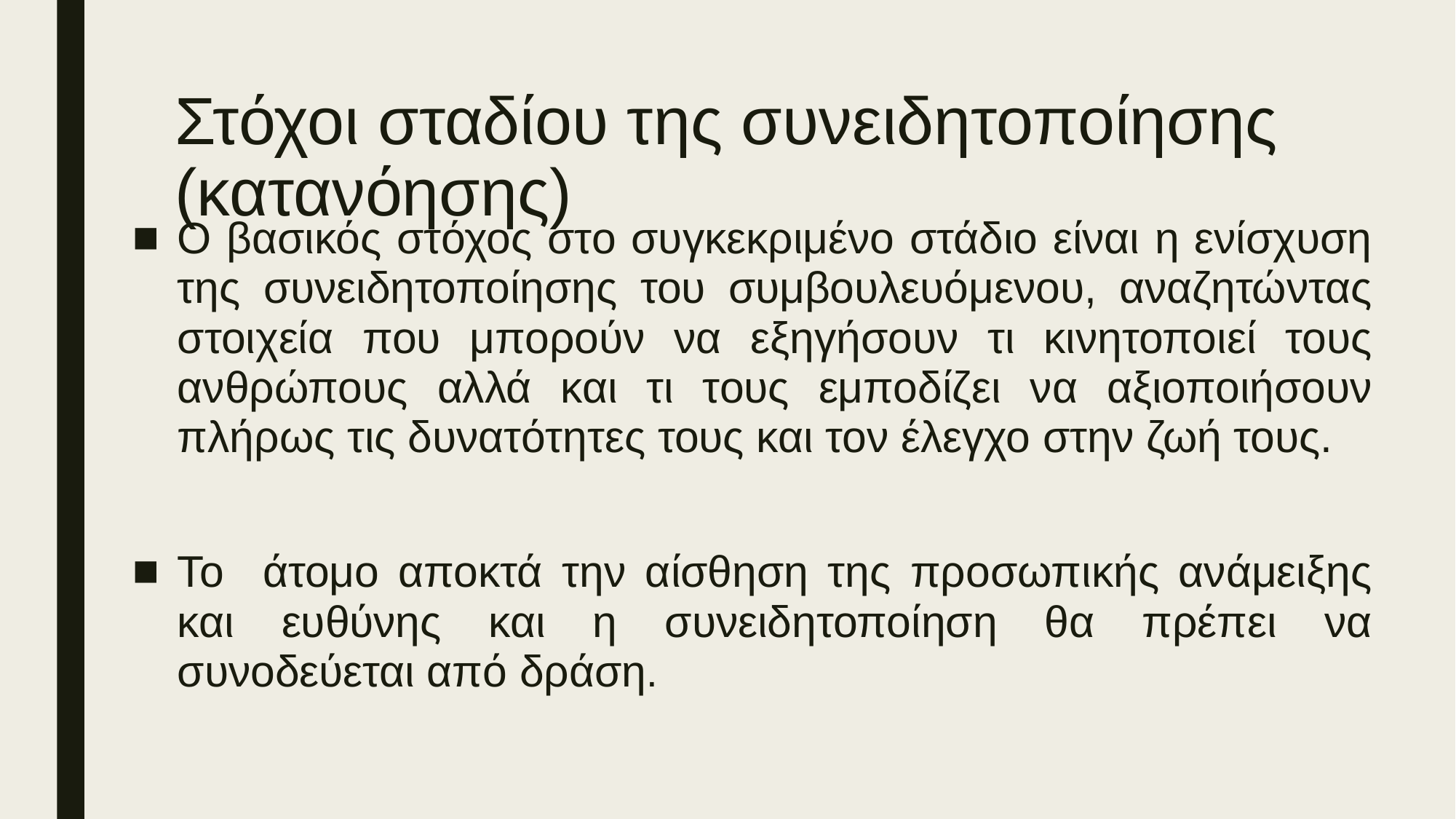

# Στόχοι σταδίου της συνειδητοποίησης (κατανόησης)
Ο βασικός στόχος στο συγκεκριμένο στάδιο είναι η ενίσχυση της συνειδητοποίησης του συμβουλευόμενου, αναζητώντας στοιχεία που μπορούν να εξηγήσουν τι κινητοποιεί τους ανθρώπους αλλά και τι τους εμποδίζει να αξιοποιήσουν πλήρως τις δυνατότητες τους και τον έλεγχο στην ζωή τους.

Το  άτομο αποκτά την αίσθηση της προσωπικής ανάμειξης και ευθύνης και η συνειδητοποίηση θα πρέπει να συνοδεύεται από δράση.